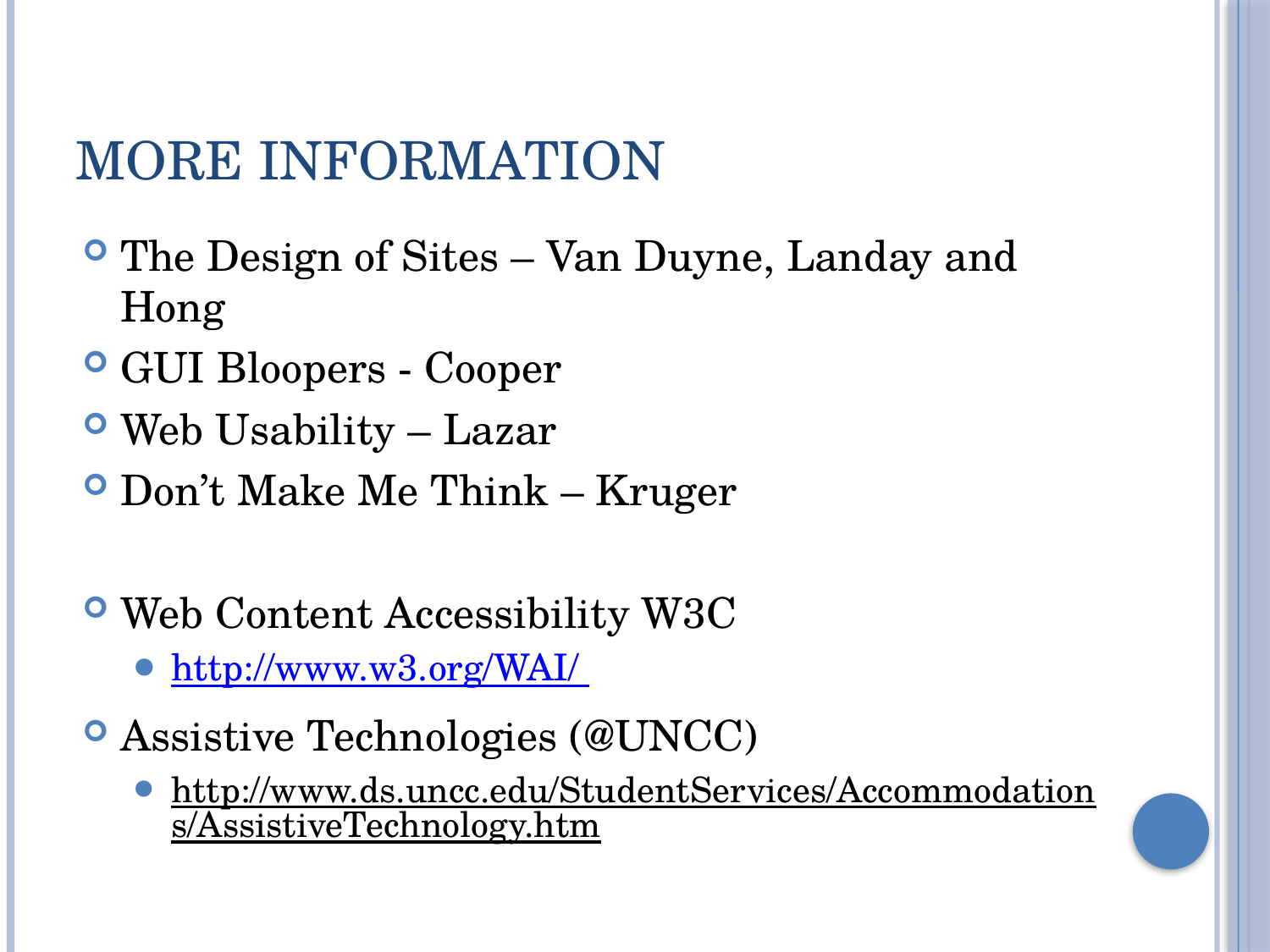

# More information
The Design of Sites – Van Duyne, Landay and Hong
GUI Bloopers - Cooper
Web Usability – Lazar
Don’t Make Me Think – Kruger

Web Content Accessibility W3C
http://www.w3.org/WAI/
Assistive Technologies (@UNCC)
http://www.ds.uncc.edu/StudentServices/Accommodations/AssistiveTechnology.htm